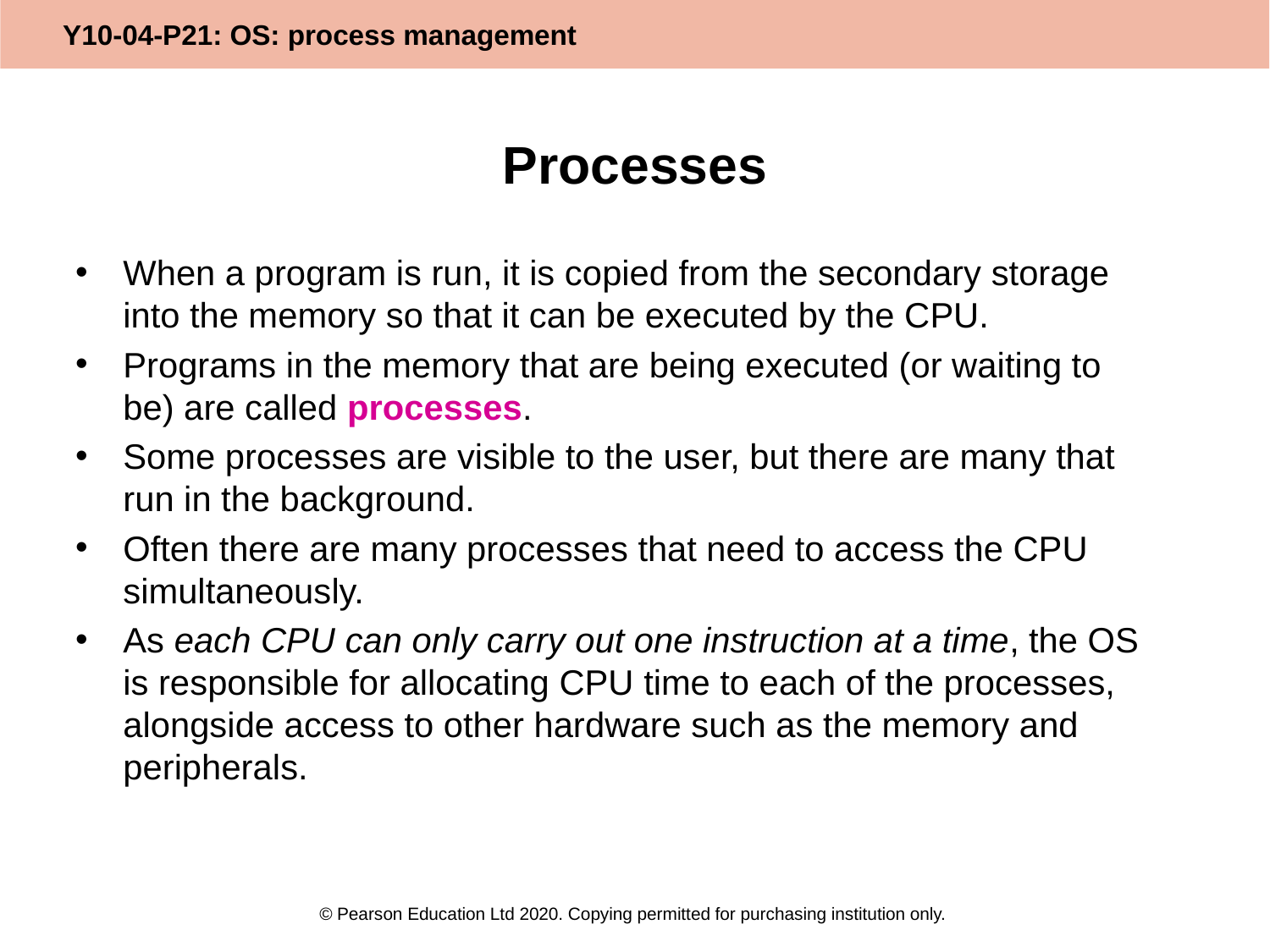

# Processes
When a program is run, it is copied from the secondary storage into the memory so that it can be executed by the CPU.
Programs in the memory that are being executed (or waiting to be) are called processes.
Some processes are visible to the user, but there are many that run in the background.
Often there are many processes that need to access the CPU simultaneously.
As each CPU can only carry out one instruction at a time, the OS is responsible for allocating CPU time to each of the processes, alongside access to other hardware such as the memory and peripherals.
© Pearson Education Ltd 2020. Copying permitted for purchasing institution only.